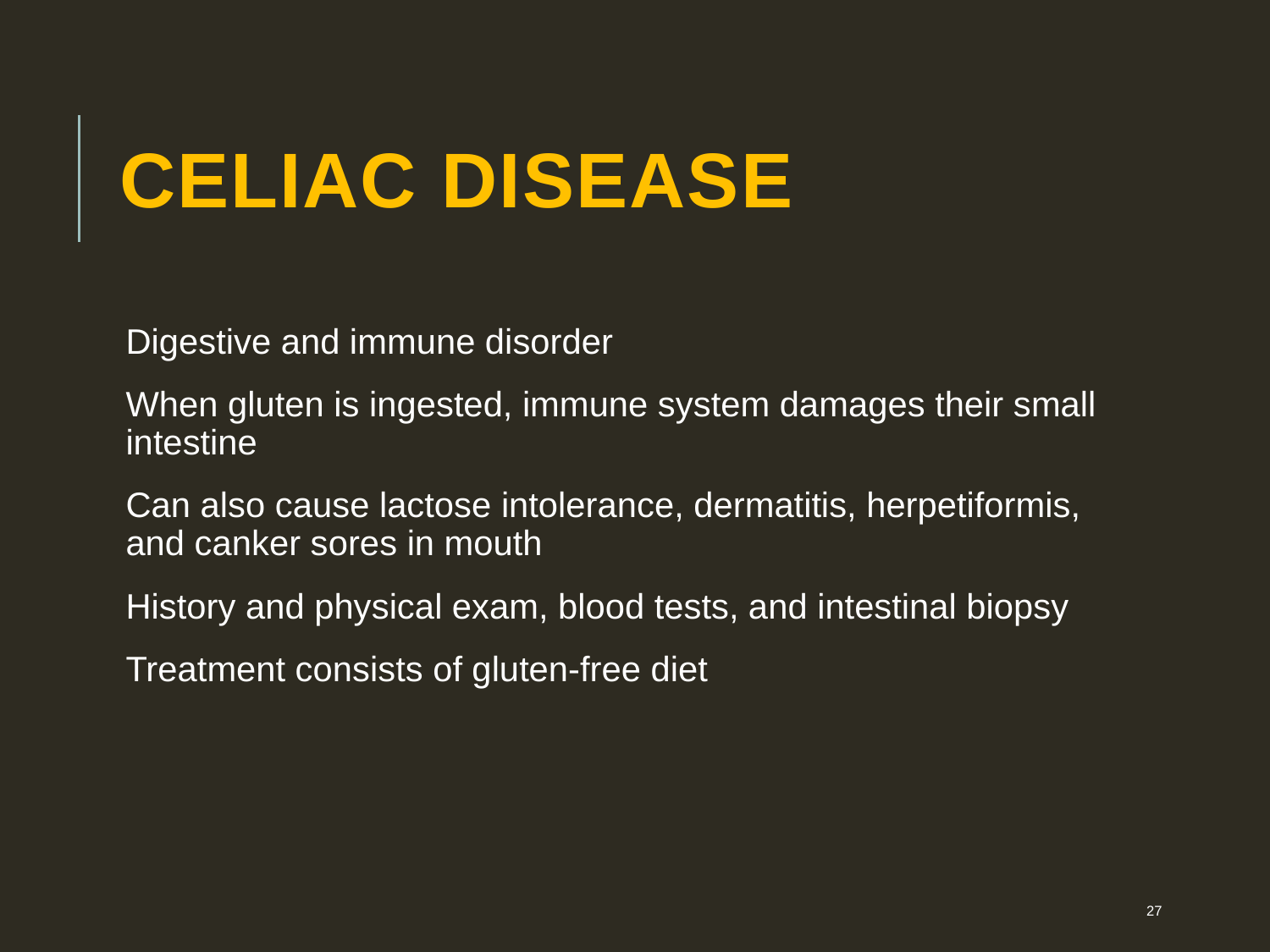

# Celiac Disease
Digestive and immune disorder
When gluten is ingested, immune system damages their small intestine
Can also cause lactose intolerance, dermatitis, herpetiformis, and canker sores in mouth
History and physical exam, blood tests, and intestinal biopsy
Treatment consists of gluten-free diet
 27